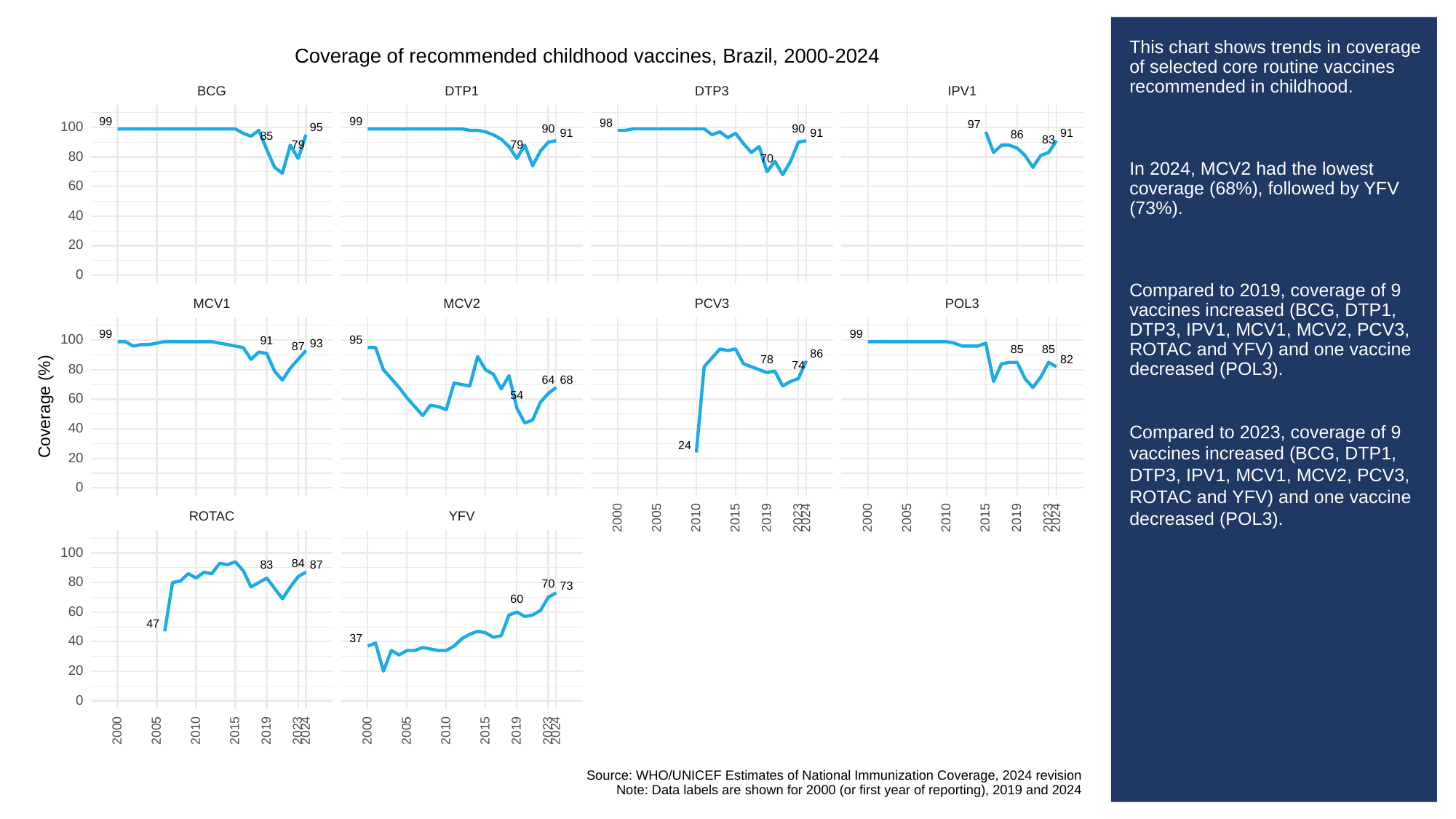

# This chart shows trends in coverage of selected core routine vaccines recommended in childhood.

In 2024, MCV2 had the lowest coverage (68%), followed by YFV (73%).

Compared to 2019, coverage of 9 vaccines increased (BCG, DTP1, DTP3, IPV1, MCV1, MCV2, PCV3, ROTAC and YFV) and one vaccine decreased (POL3).

Compared to 2023, coverage of 9 vaccines increased (BCG, DTP1, DTP3, IPV1, MCV1, MCV2, PCV3, ROTAC and YFV) and one vaccine decreased (POL3).

Coverage of recommended childhood vaccines, Brazil, 2000-2024
BCG
DTP3
DTP1
IPV1

99
99
98
97
100
95
90
90

91
91
91
86

85
83
79
79

80
70

60

40

20

0

POL3
PCV3
MCV1
MCV2

99
99
100
95
91
93

87
85
85

86

82
78
74
80

68
64

54
60
Coverage (%)

40

24

20

0

ROTAC
YFV
2023
2023
2000
2005
2010
2015
2019
2024
2000
2005
2010
2015
2019
2024

100

84
87
83

80
70
73

60

60

47

37
40

20

0

2023
2023
2000
2005
2010
2015
2019
2024
2000
2005
2010
2015
2019
2024
Source: WHO/UNICEF Estimates of National Immunization Coverage, 2024 revision
Note: Data labels are shown for 2000 (or first year of reporting), 2019 and 2024